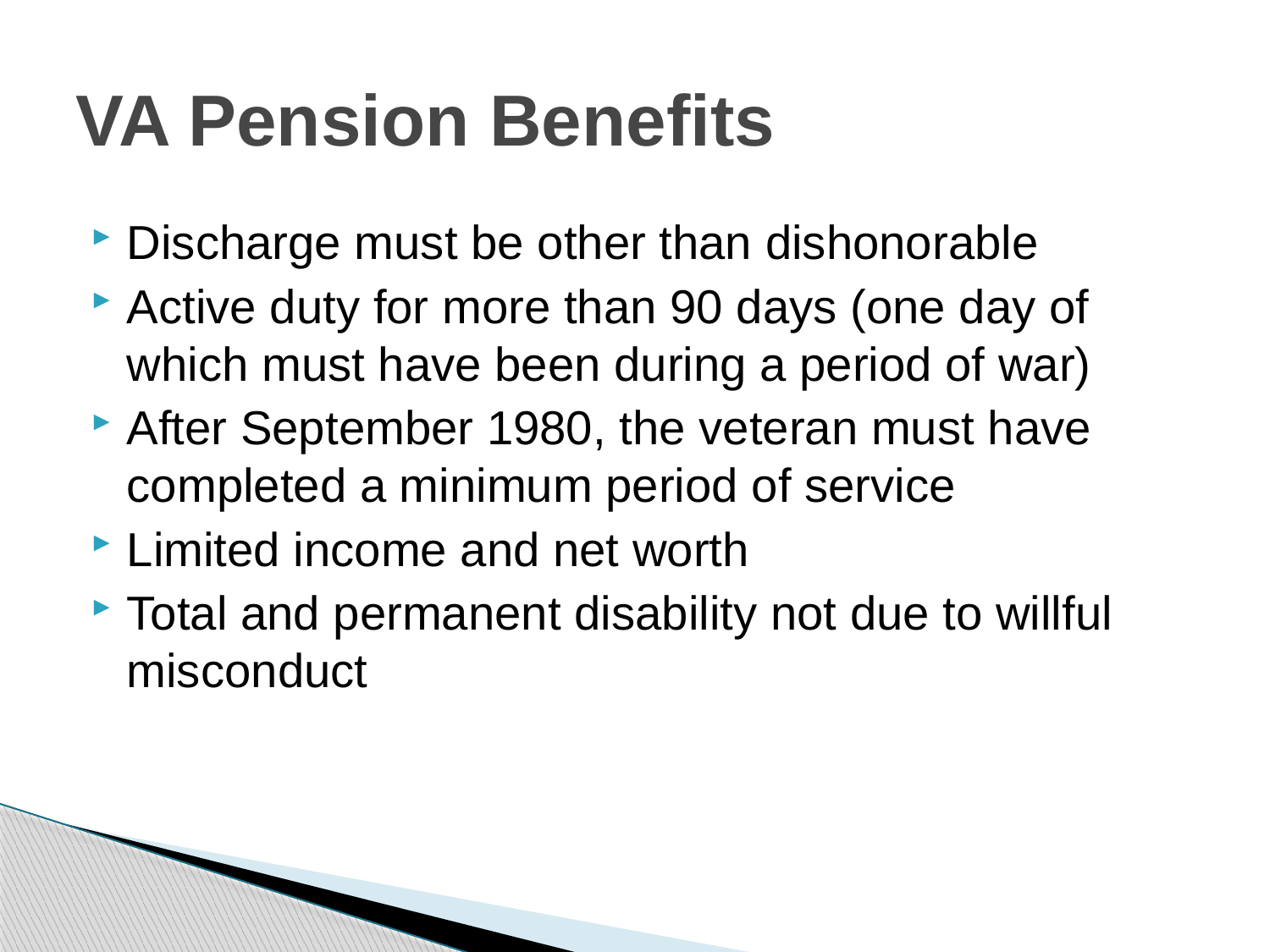

# VA Pension Benefits
Discharge must be other than dishonorable
Active duty for more than 90 days (one day of which must have been during a period of war)
After September 1980, the veteran must have completed a minimum period of service
Limited income and net worth
Total and permanent disability not due to willful misconduct